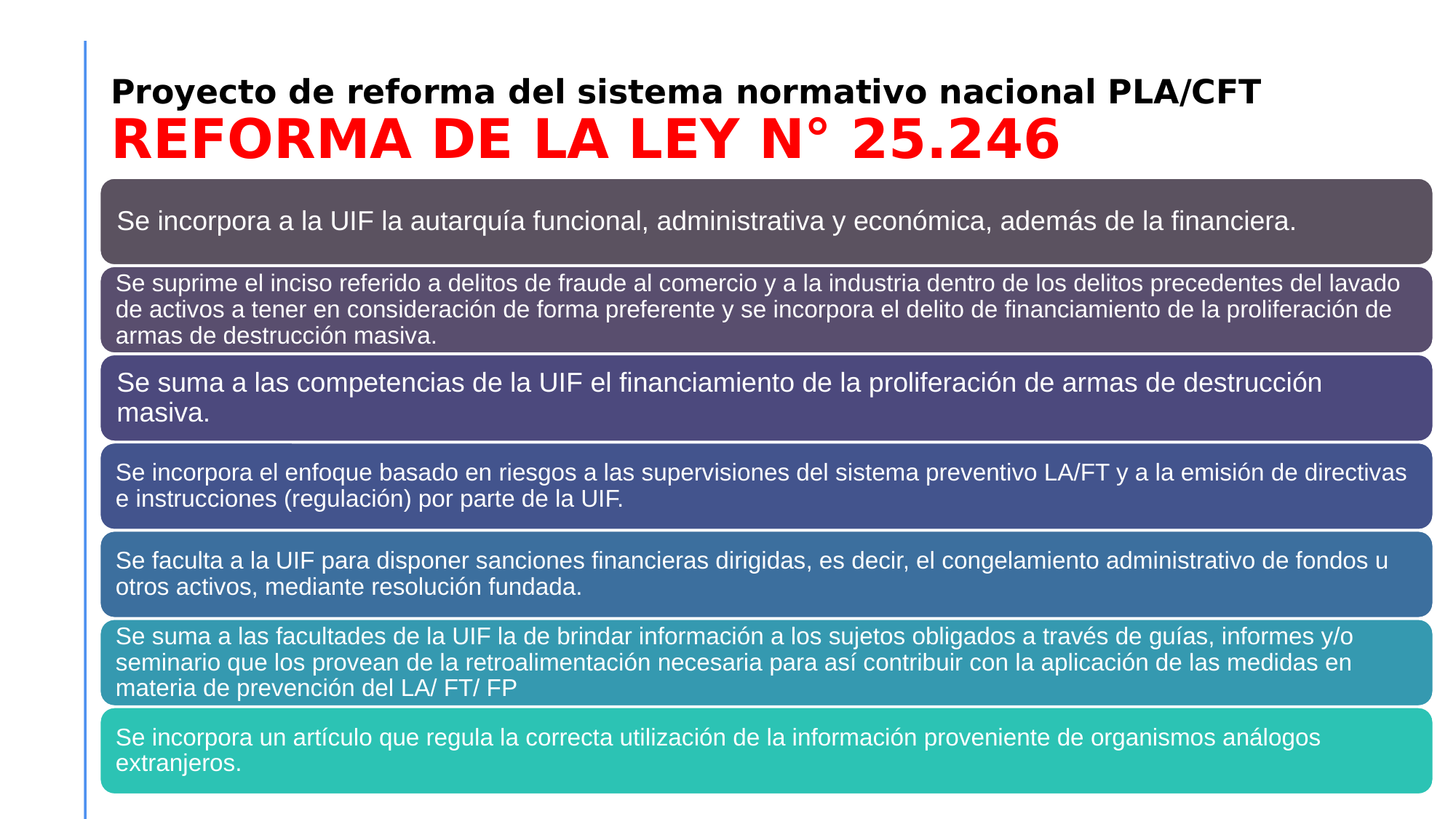

# Proyecto de reforma del sistema normativo nacional PLA/CFT REFORMA DE LA LEY N° 25.246
Se incorpora a la UIF la autarquía funcional, administrativa y económica, además de la financiera.
Se suprime el inciso referido a delitos de fraude al comercio y a la industria dentro de los delitos precedentes del lavado de activos a tener en consideración de forma preferente y se incorpora el delito de financiamiento de la proliferación de armas de destrucción masiva.
Se suma a las competencias de la UIF el financiamiento de la proliferación de armas de destrucción masiva.
Se incorpora el enfoque basado en riesgos a las supervisiones del sistema preventivo LA/FT y a la emisión de directivas e instrucciones (regulación) por parte de la UIF.
Se faculta a la UIF para disponer sanciones financieras dirigidas, es decir, el congelamiento administrativo de fondos u otros activos, mediante resolución fundada.
Se suma a las facultades de la UIF la de brindar información a los sujetos obligados a través de guías, informes y/o seminario que los provean de la retroalimentación necesaria para así contribuir con la aplicación de las medidas en materia de prevención del LA/ FT/ FP
Se incorpora un artículo que regula la correcta utilización de la información proveniente de organismos análogos extranjeros.